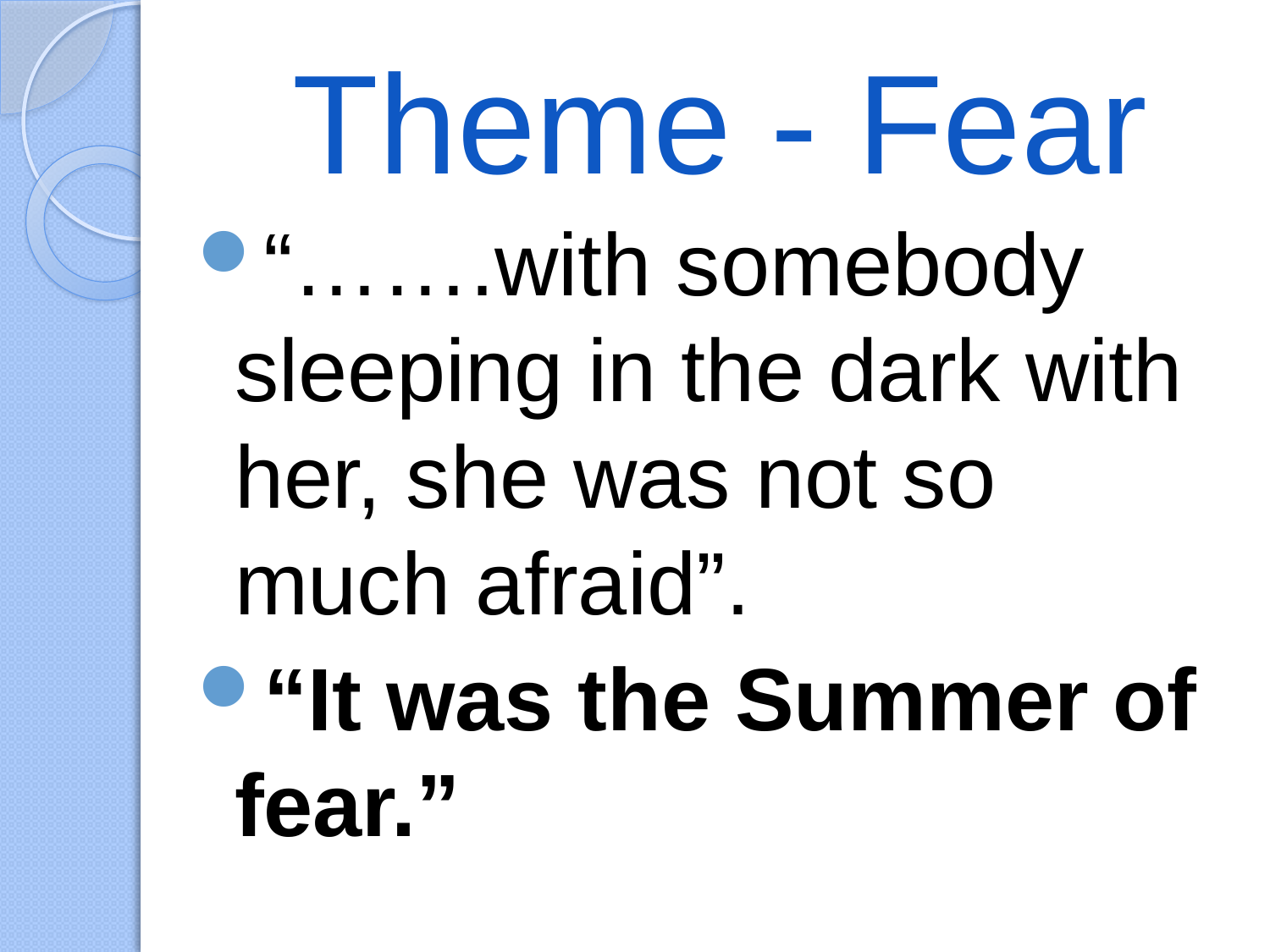

# Theme - Fear
“…….with somebody sleeping in the dark with her, she was not so much afraid”.
“It was the Summer of fear.”